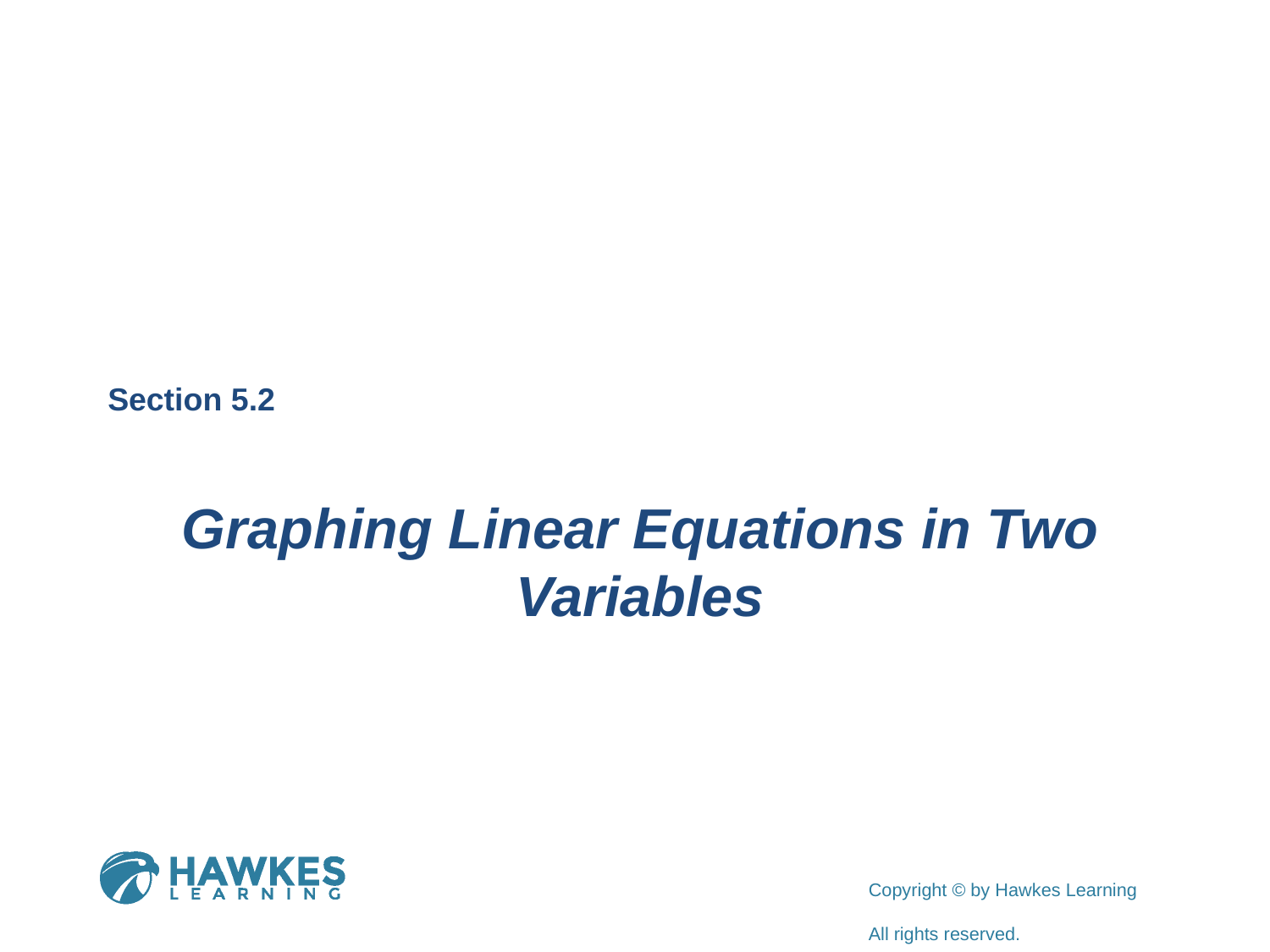

Section 5.2
Graphing Linear Equations in Two Variables